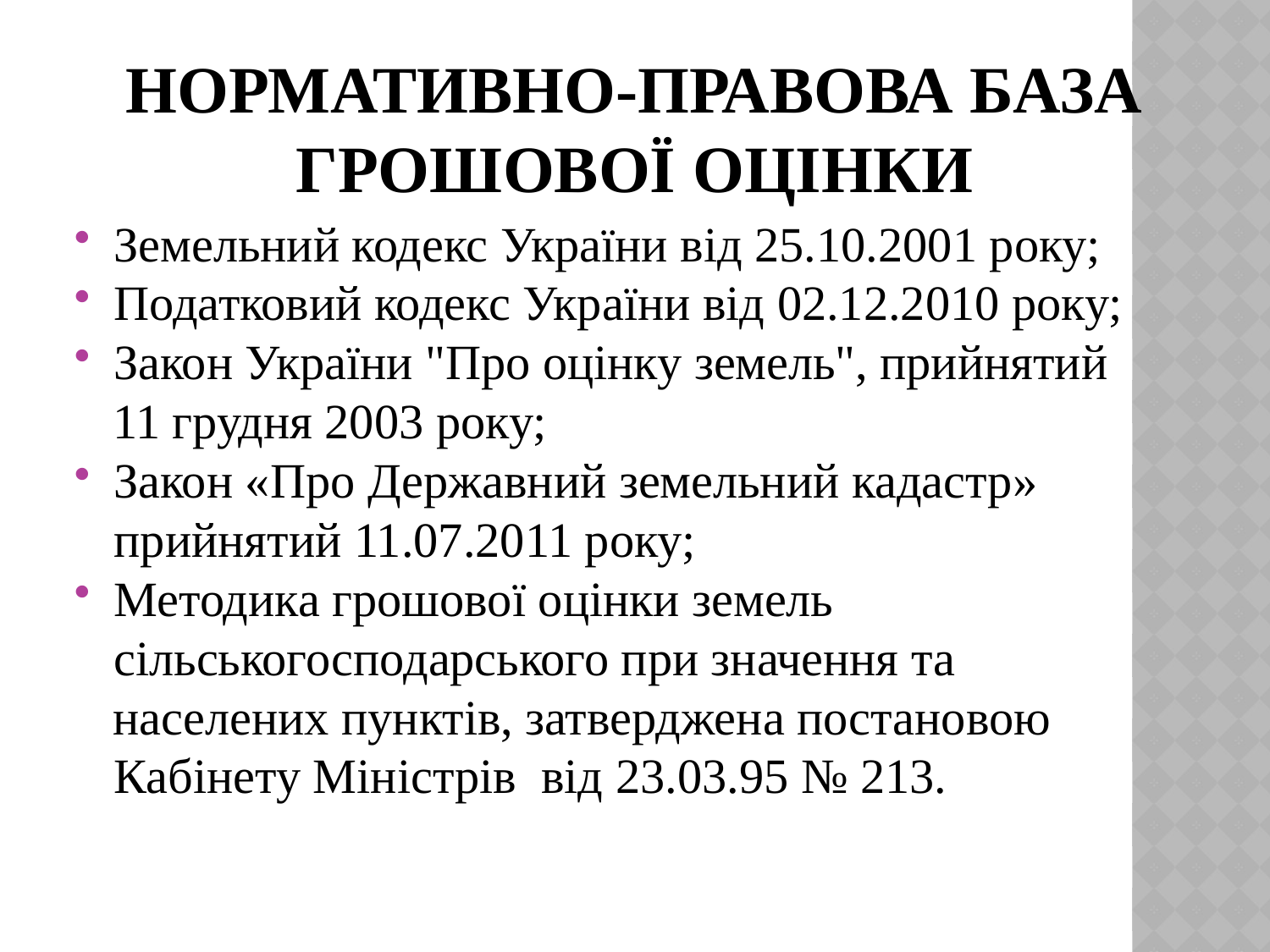

# Нормативно-правова база грошової оцінки
Земельний кодекс України від 25.10.2001 року;
Податковий кодекс України від 02.12.2010 року;
Закон України "Про оцінку земель", прийнятий
   11 грудня 2003 року;
Закон «Про Державний земельний кадастр» прийнятий 11.07.2011 року;
Методика грошової оцінки земель сільськогосподарського при значення та
   населених пунктів, затверджена постановою Кабінету Міністрів  від 23.03.95 № 213.